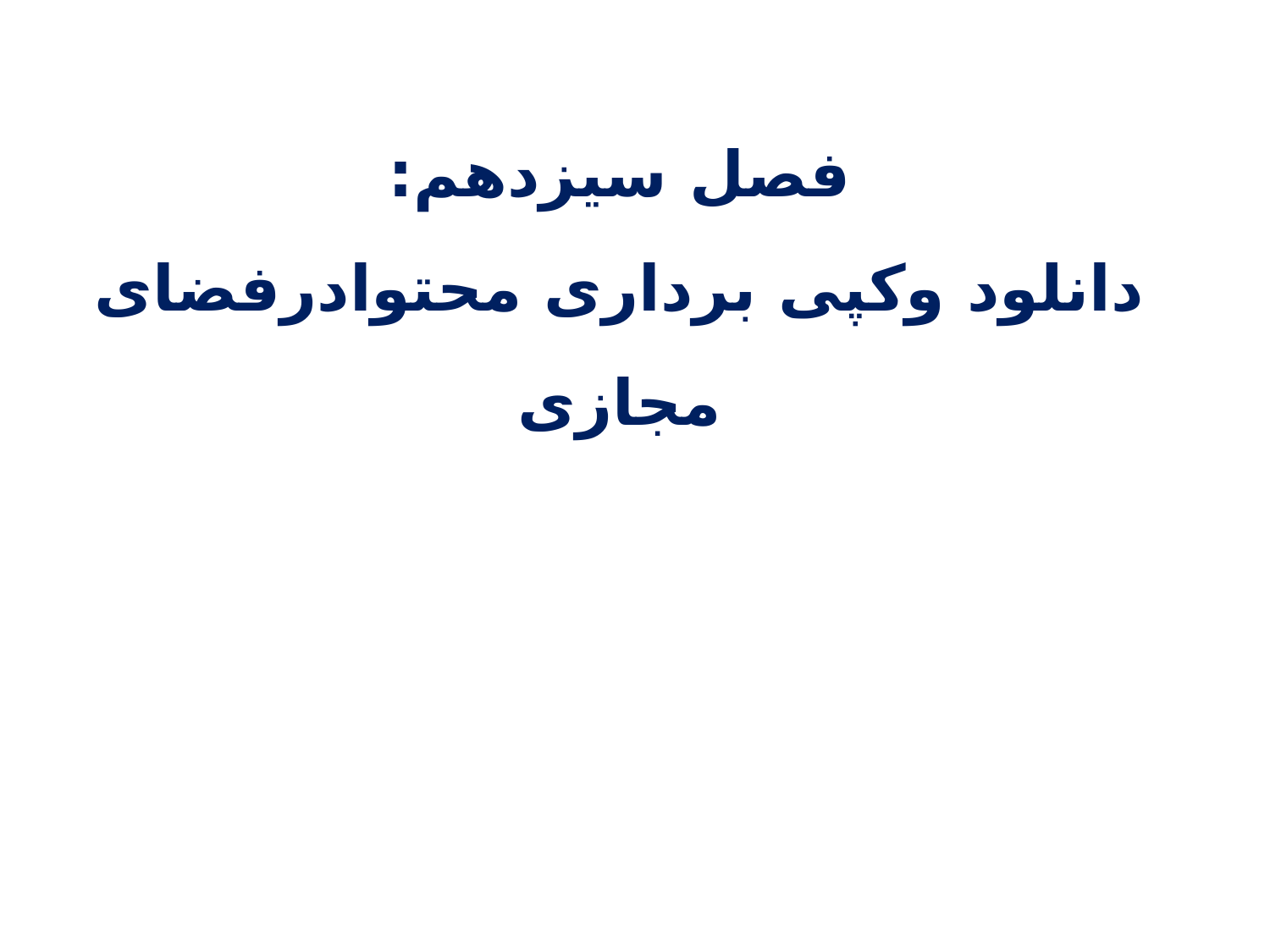

فصل سیزدهم:
دانلود وکپی برداری محتوادرفضای مجازی